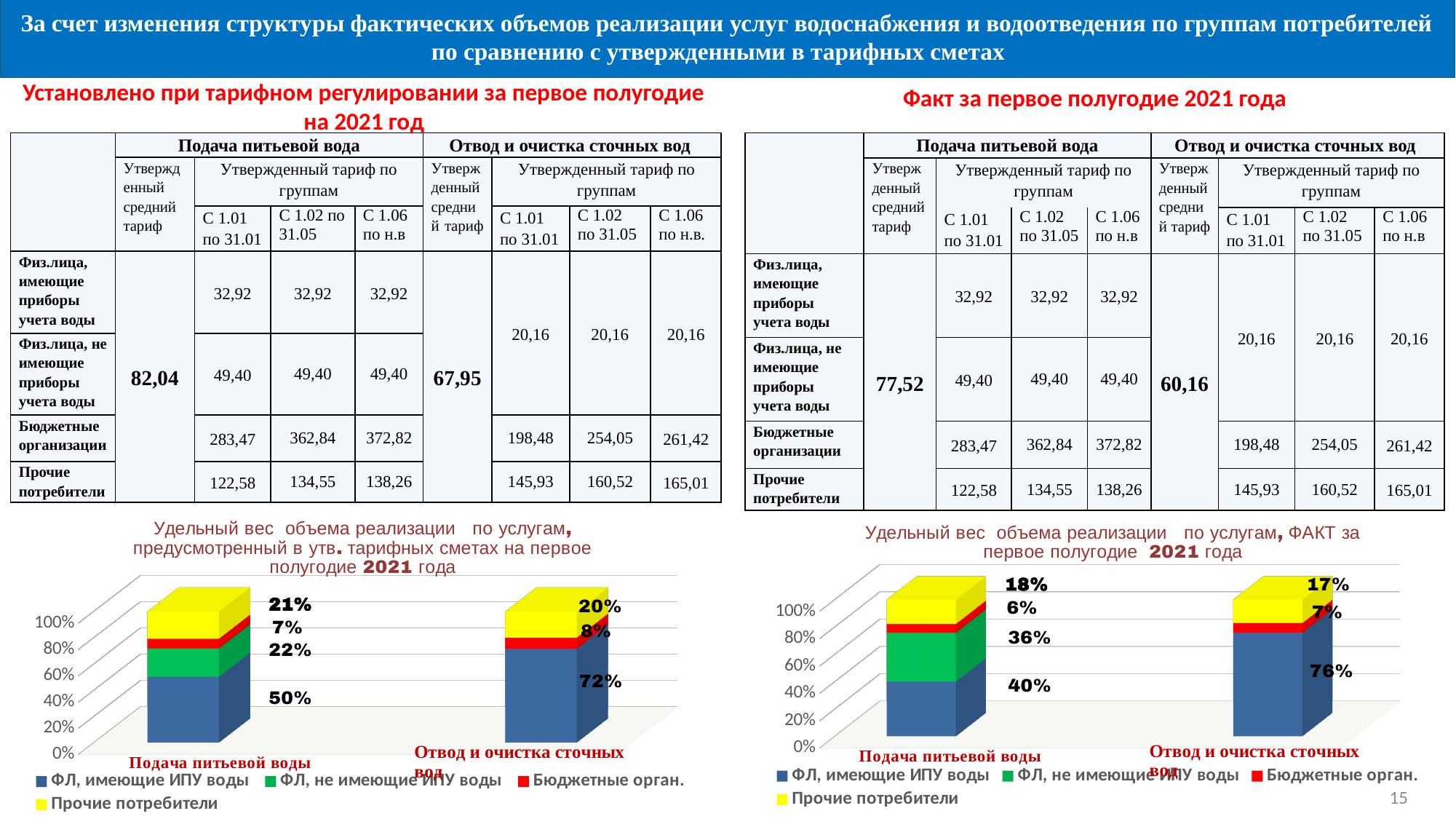

# За счет изменения структуры фактических объемов реализации услуг водоснабжения и водоотведения по группам потребителей по сравнению с утвержденными в тарифных сметах
Установлено при тарифном регулировании за первое полугодие на 2021 год
Факт за первое полугодие 2021 года
|  | Подача питьевой вода |  |  |  | Отвод и очистка сточных вод |  |  |  |
| --- | --- | --- | --- | --- | --- | --- | --- | --- |
|  | Утвержденный средний тариф | Утвержденный тариф по группам |  |  | Утвержденный средний тариф | Утвержденный тариф по группам |  |  |
|  |  | С 1.01 по 31.01 | C 1.02 по 31.05 | С 1.06 по н.в |  |  |  |  |
|  |  |  |  |  |  | С 1.01 по 31.01 | C 1.02 по 31.05 | С 1.06 по н.в. |
| Физ.лица, имеющие приборы учета воды | 82,04 | 32,92 | 32,92 | 32,92 | 67,95 | 20,16 | 20,16 | 20,16 |
| Физ.лица, не имеющие приборы учета воды |  | 49,40 | 49,40 | 49,40 |  |  |  |  |
| Бюджетные организации |  | 283,47 | 362,84 | 372,82 |  | 198,48 | 254,05 | 261,42 |
| Прочие потребители |  | 122,58 | 134,55 | 138,26 |  | 145,93 | 160,52 | 165,01 |
|  | Подача питьевой вода |  |  |  | Отвод и очистка сточных вод |  |  |  |
| --- | --- | --- | --- | --- | --- | --- | --- | --- |
|  | Утвержденный средний тариф | Утвержденный тариф по группам |  |  | Утвержденный средний тариф | Утвержденный тариф по группам |  |  |
|  |  | С 1.01 по 31.01 | C 1.02 по 31.05 | С 1.06 по н.в |  |  |  |  |
|  |  |  |  |  |  | С 1.01 по 31.01 | C 1.02 по 31.05 | С 1.06 по н.в |
| Физ.лица, имеющие приборы учета воды | 77,52 | 32,92 | 32,92 | 32,92 | 60,16 | 20,16 | 20,16 | 20,16 |
| Физ.лица, не имеющие приборы учета воды |  | 49,40 | 49,40 | 49,40 |  |  |  |  |
| Бюджетные организации |  | 283,47 | 362,84 | 372,82 |  | 198,48 | 254,05 | 261,42 |
| Прочие потребители |  | 122,58 | 134,55 | 138,26 |  | 145,93 | 160,52 | 165,01 |

[unsupported chart]

[unsupported chart]

15